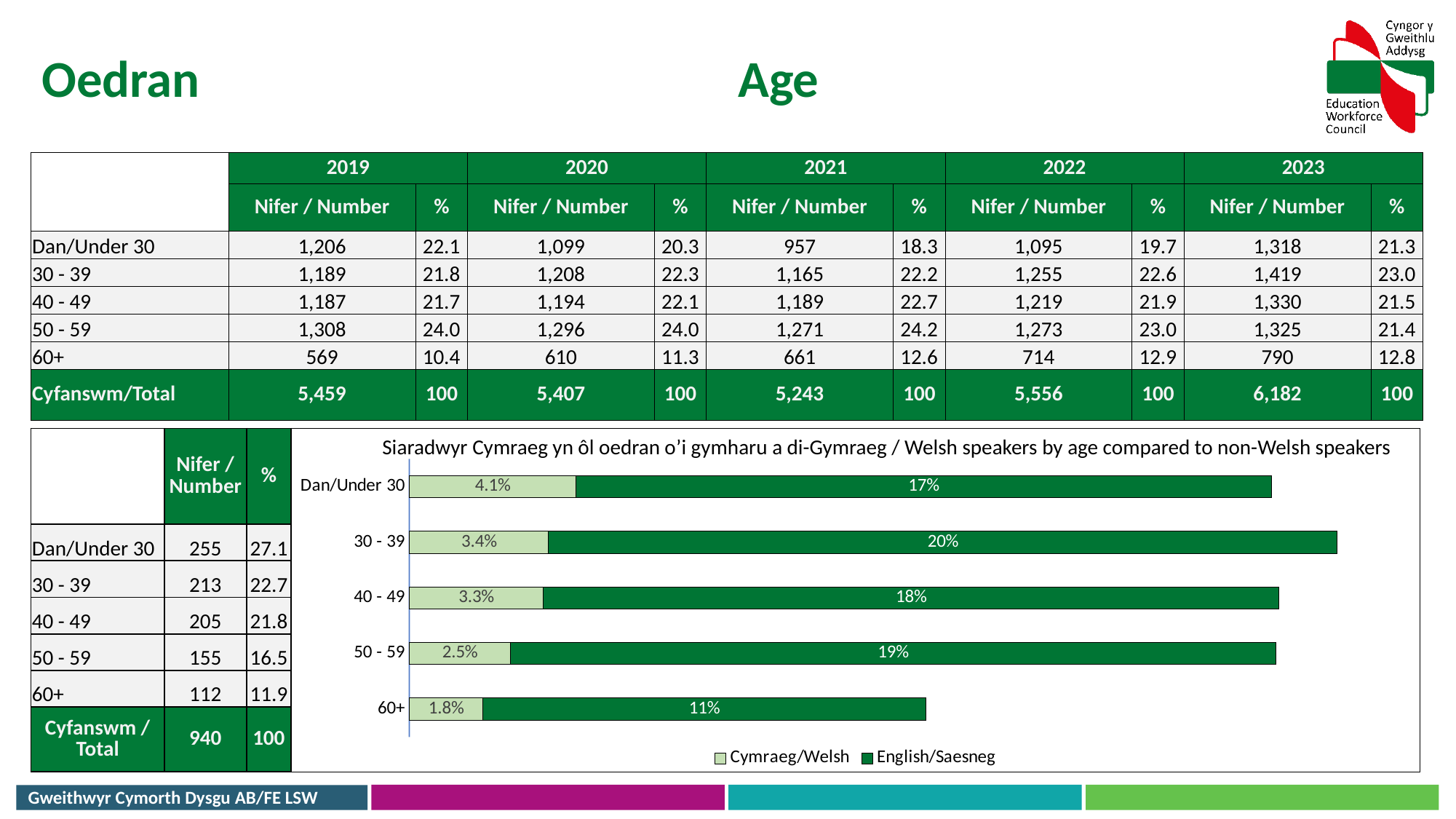

Oedran
Age
|  | 2019 |  | 2020 |  | 2021 |  | 2022 |  | 2023 |  |
| --- | --- | --- | --- | --- | --- | --- | --- | --- | --- | --- |
|  | Nifer / Number | % | Nifer / Number | % | Nifer / Number | % | Nifer / Number | % | Nifer / Number | % |
| Dan/Under 30 | 1,206 | 22.1 | 1,099 | 20.3 | 957 | 18.3 | 1,095 | 19.7 | 1,318 | 21.3 |
| 30 - 39 | 1,189 | 21.8 | 1,208 | 22.3 | 1,165 | 22.2 | 1,255 | 22.6 | 1,419 | 23.0 |
| 40 - 49 | 1,187 | 21.7 | 1,194 | 22.1 | 1,189 | 22.7 | 1,219 | 21.9 | 1,330 | 21.5 |
| 50 - 59 | 1,308 | 24.0 | 1,296 | 24.0 | 1,271 | 24.2 | 1,273 | 23.0 | 1,325 | 21.4 |
| 60+ | 569 | 10.4 | 610 | 11.3 | 661 | 12.6 | 714 | 12.9 | 790 | 12.8 |
| Cyfanswm/Total | 5,459 | 100 | 5,407 | 100 | 5,243 | 100 | 5,556 | 100 | 6,182 | 100 |

### Chart

| Category | Cymraeg/Welsh | English/Saesneg |
|---|---|---|
| Dan/Under 30 | 0.041248786800388224 | 0.171950824975736 |
| 30 - 39 | 0.03445486897444193 | 0.19508249757360077 |
| 40 - 49 | 0.0331607893885474 | 0.18197994176641863 |
| 50 - 59 | 0.025072791976706567 | 0.18925913943707537 |
| 60+ | 0.018117114202523456 | 0.10967324490456164 |
|  | Nifer / Number | % |
| --- | --- | --- |
| Dan/Under 30 | 255 | 27.1 |
| 30 - 39 | 213 | 22.7 |
| 40 - 49 | 205 | 21.8 |
| 50 - 59 | 155 | 16.5 |
| 60+ | 112 | 11.9 |
| Cyfanswm / Total | 940 | 100 |
Siaradwyr Cymraeg yn ôl oedran o’i gymharu a di-Gymraeg / Welsh speakers by age compared to non-Welsh speakers
Gweithwyr Cymorth Dysgu AB/FE LSW